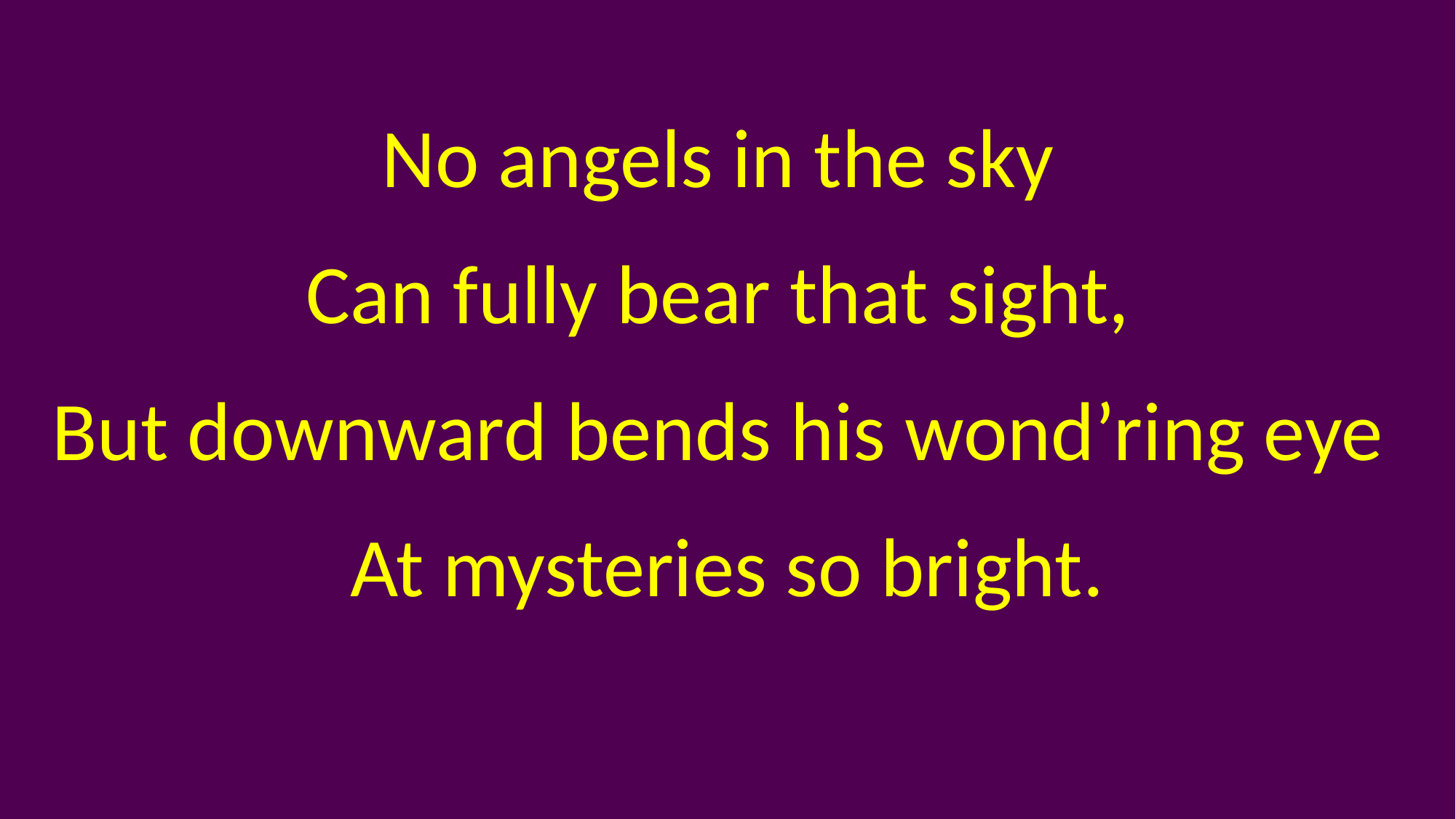

No angels in the sky
Can fully bear that sight,
But downward bends his wond’ring eye
At mysteries so bright.